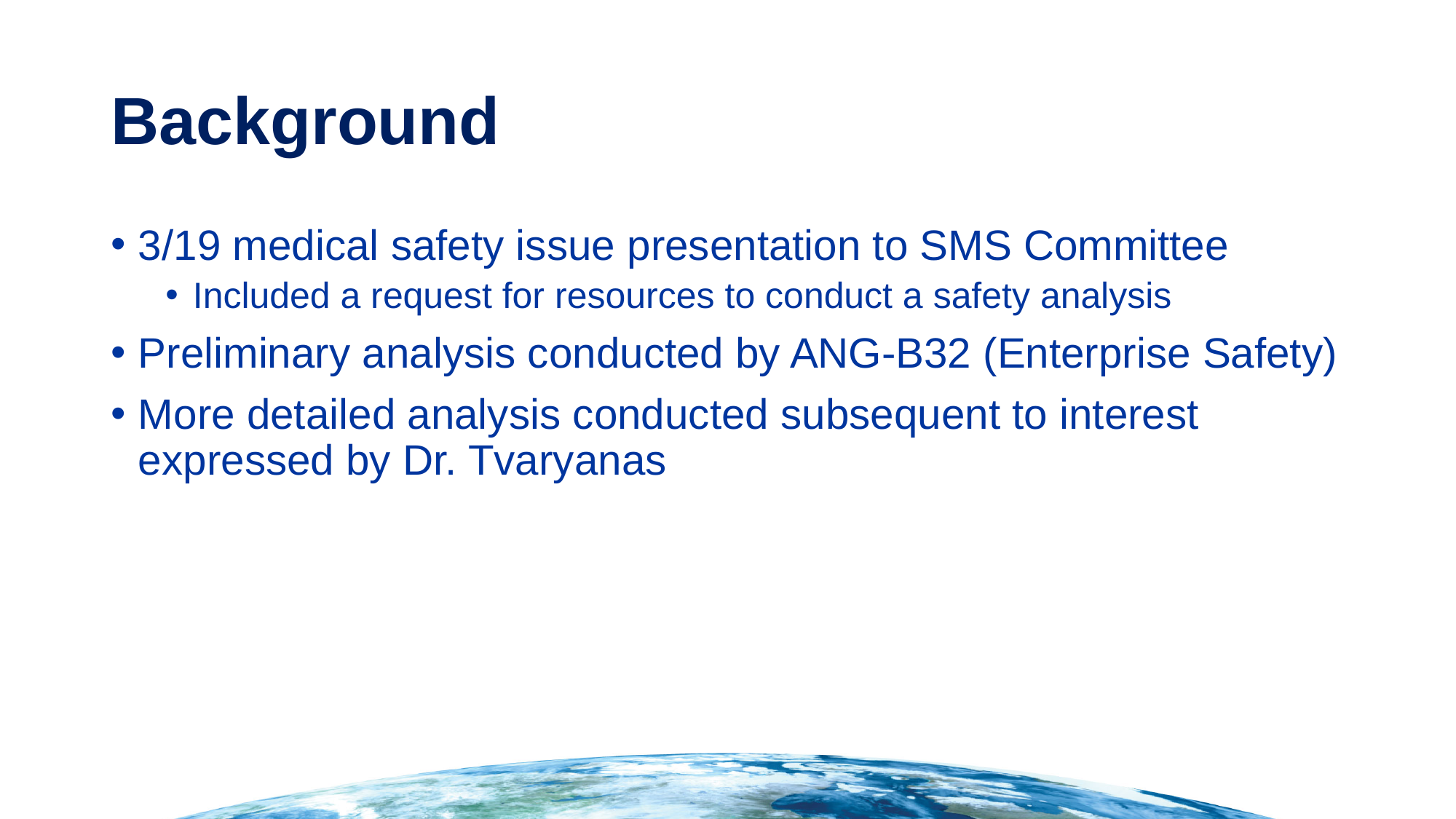

# Background
3/19 medical safety issue presentation to SMS Committee
Included a request for resources to conduct a safety analysis
Preliminary analysis conducted by ANG-B32 (Enterprise Safety)
More detailed analysis conducted subsequent to interest expressed by Dr. Tvaryanas